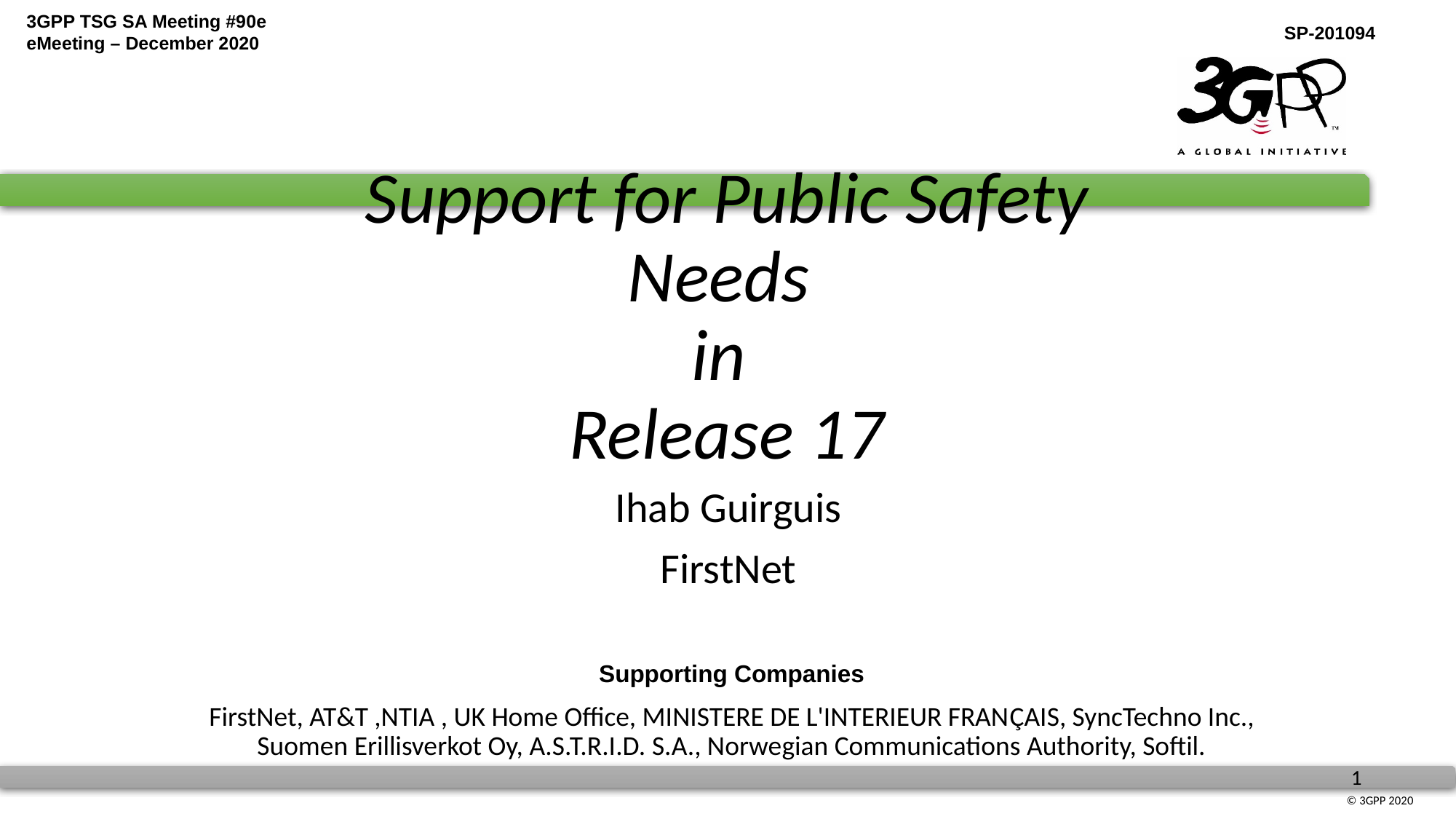

# Support for Public Safety Needs in Release 17
Ihab Guirguis
FirstNet

Supporting Companies
FirstNet, AT&T ,NTIA , UK Home Office, MINISTERE DE L'INTERIEUR FRANÇAIS, SyncTechno Inc., Suomen Erillisverkot Oy, A.S.T.R.I.D. S.A., Norwegian Communications Authority, Softil.